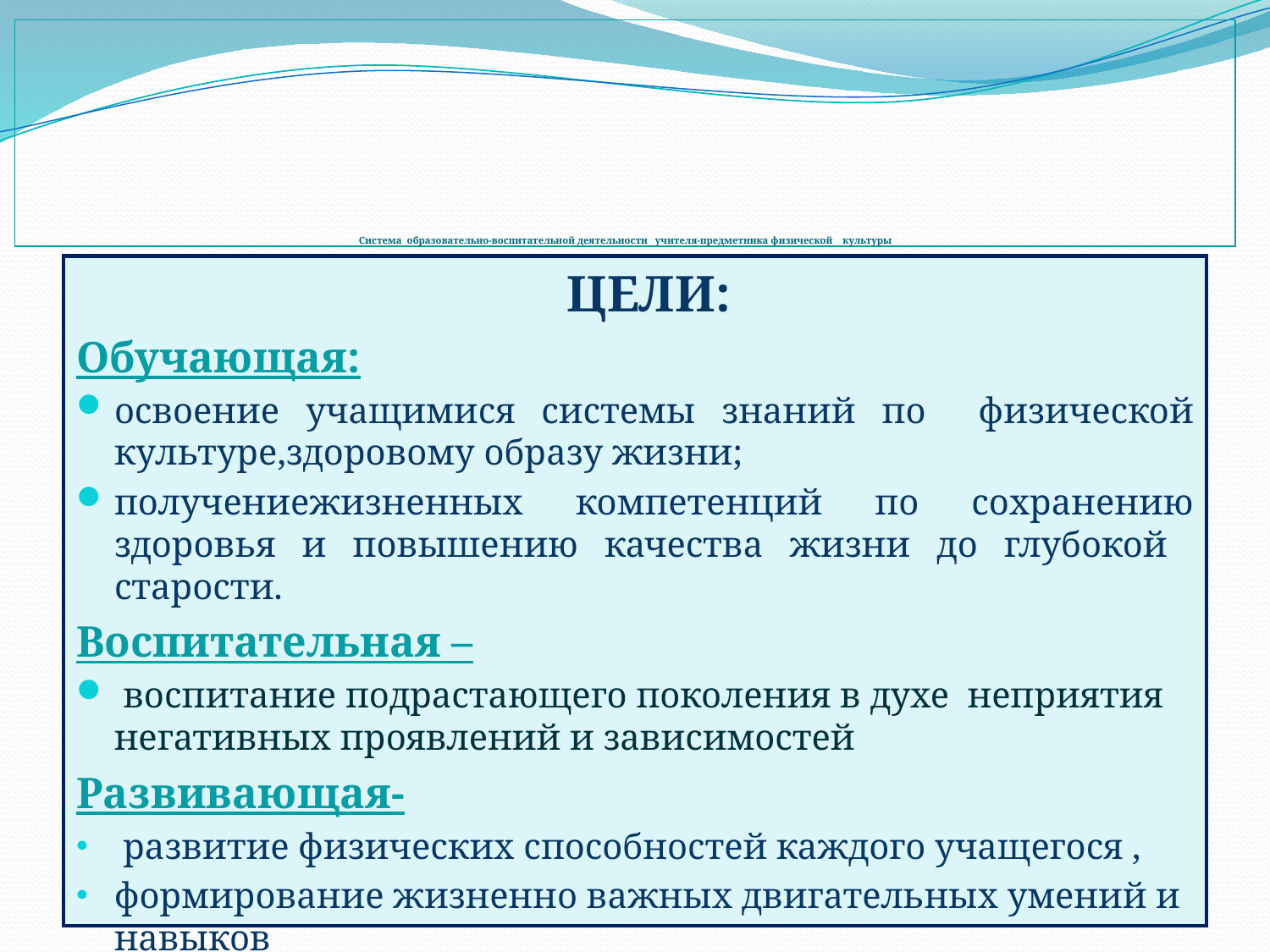

# Система  образовательно-воспитательной деятельности   учителя-предметника физической    культуры
                                      ЦЕЛИ:
Обучающая:
освоение учащимися системы знаний по  физической культуре,здоровому образу жизни;
получениежизненных компетенций по сохранению здоровья и повышению качества жизни до глубокой  старости.
Воспитательная –
 воспитание подрастающего поколения в духе  неприятия негативных проявлений и зависимостей
Развивающая-
 развитие физических способностей каждого учащегося ,
формирование жизненно важных двигательных умений и навыков